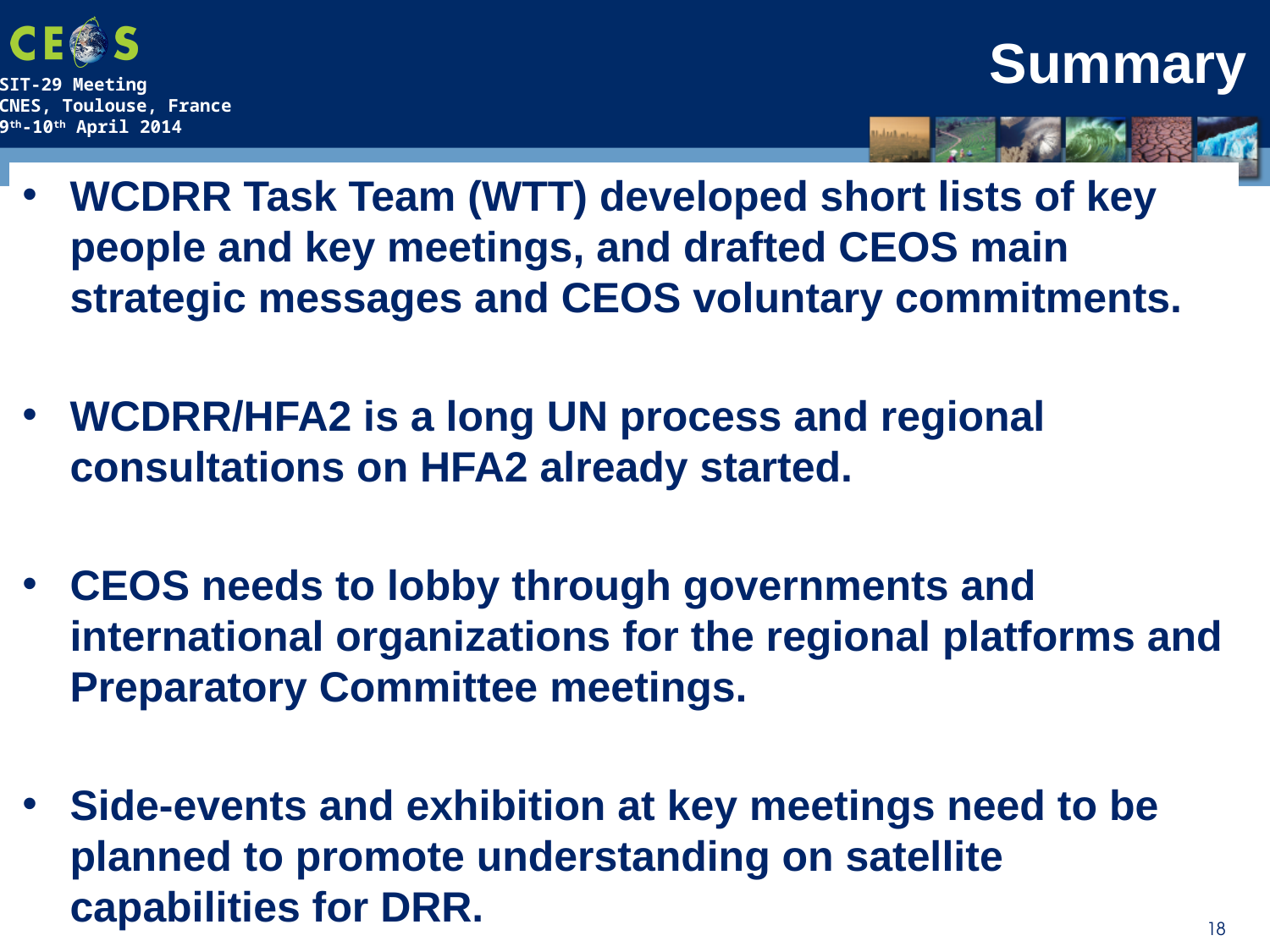

# Summary
WCDRR Task Team (WTT) developed short lists of key people and key meetings, and drafted CEOS main strategic messages and CEOS voluntary commitments.

WCDRR/HFA2 is a long UN process and regional consultations on HFA2 already started.

CEOS needs to lobby through governments and international organizations for the regional platforms and Preparatory Committee meetings.

Side-events and exhibition at key meetings need to be planned to promote understanding on satellite capabilities for DRR.
18